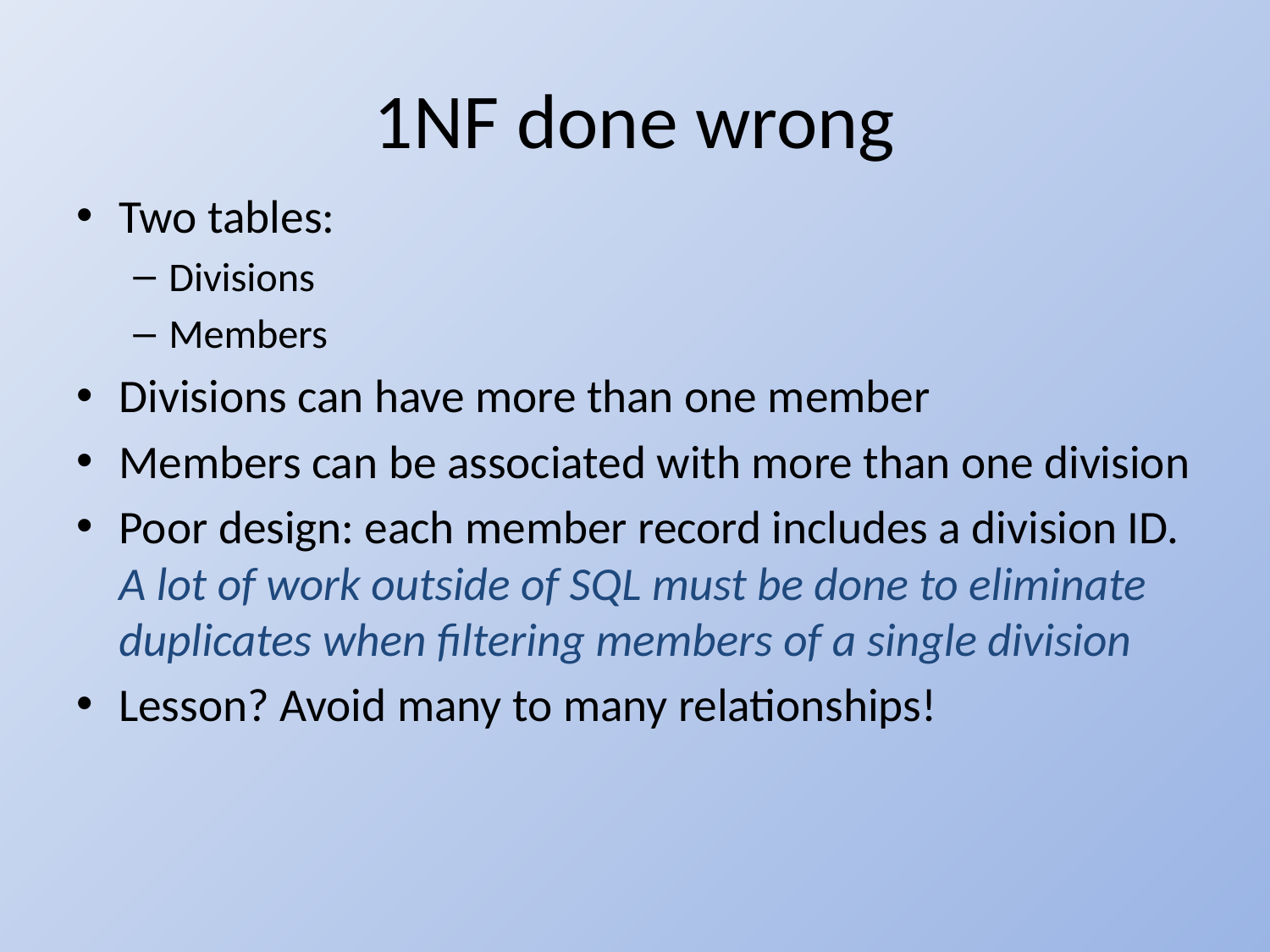

# 1NF done wrong
Two tables:
Divisions
Members
Divisions can have more than one member
Members can be associated with more than one division
Poor design: each member record includes a division ID. A lot of work outside of SQL must be done to eliminate duplicates when filtering members of a single division
Lesson? Avoid many to many relationships!